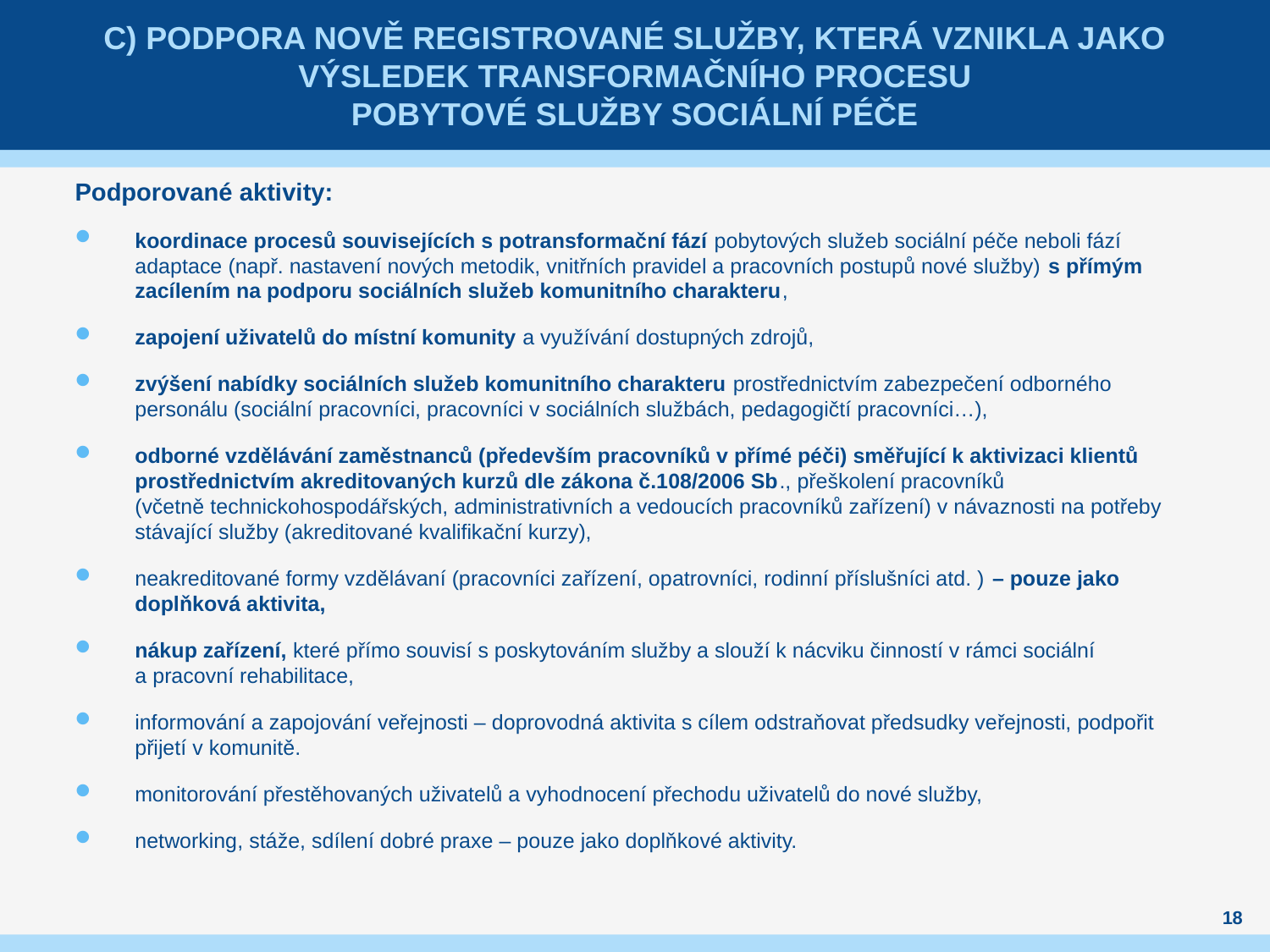

# c) Podpora nově registrované služby, která vznikla jako výsledek transformačního procesu pobytové služby sociální péče
Podporované aktivity:
koordinace procesů souvisejících s potransformační fází pobytových služeb sociální péče neboli fází adaptace (např. nastavení nových metodik, vnitřních pravidel a pracovních postupů nové služby) s přímým zacílením na podporu sociálních služeb komunitního charakteru,
zapojení uživatelů do místní komunity a využívání dostupných zdrojů,
zvýšení nabídky sociálních služeb komunitního charakteru prostřednictvím zabezpečení odborného personálu (sociální pracovníci, pracovníci v sociálních službách, pedagogičtí pracovníci…),
odborné vzdělávání zaměstnanců (především pracovníků v přímé péči) směřující k aktivizaci klientů prostřednictvím akreditovaných kurzů dle zákona č.108/2006 Sb., přeškolení pracovníků
(včetně technickohospodářských, administrativních a vedoucích pracovníků zařízení) v návaznosti na potřeby stávající služby (akreditované kvalifikační kurzy),
neakreditované formy vzdělávaní (pracovníci zařízení, opatrovníci, rodinní příslušníci atd. ) – pouze jako doplňková aktivita,
nákup zařízení, které přímo souvisí s poskytováním služby a slouží k nácviku činností v rámci sociální
a pracovní rehabilitace,
informování a zapojování veřejnosti – doprovodná aktivita s cílem odstraňovat předsudky veřejnosti, podpořit přijetí v komunitě.
monitorování přestěhovaných uživatelů a vyhodnocení přechodu uživatelů do nové služby,
networking, stáže, sdílení dobré praxe – pouze jako doplňkové aktivity.

18